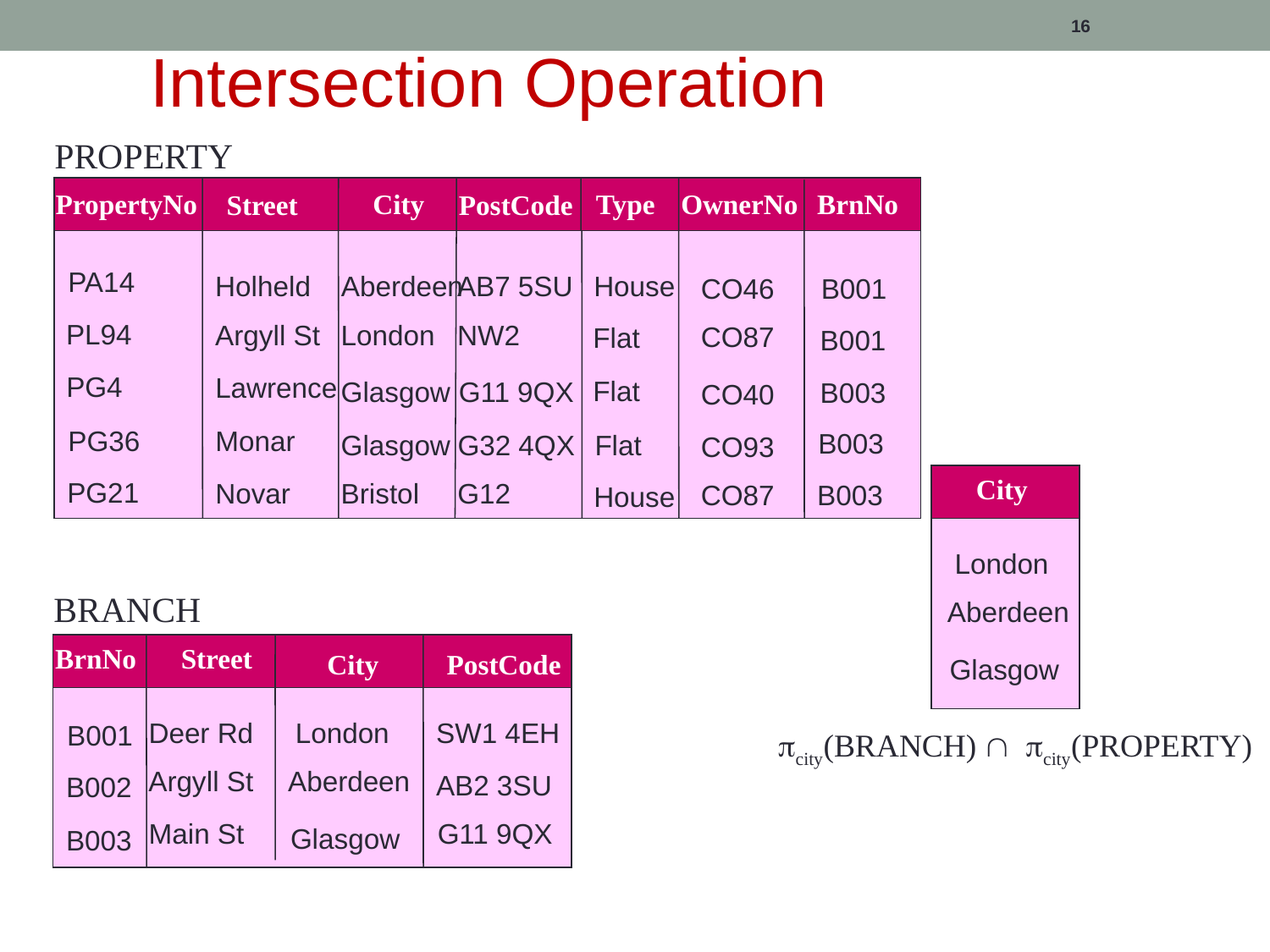

Intersection Operation
16
PROPERTY

PropertyNo
City
Type
OwnerNo
BrnNo

Street
PostCode

PA14
Holheld
Aberdeen
AB7 5SU
House
CO46
B001
PL94
Argyll St
London
NW2
CO87
Flat
B001
PG4
Lawrence
Flat
Glasgow
G11 9QX
B003
CO40
Monar
PG36
B003
Glasgow
G32 4QX
Flat
CO93

City
PG21
Novar
Bristol
G12
CO87
B003
House

London
BRANCH
Aberdeen
BrnNo

Street

City
PostCode
Glasgow

Deer Rd
London
SW1 4EH
B001
πcity(BRANCH) ∩  πcity(PROPERTY)
Argyll St
Aberdeen
AB2 3SU
B002
Main St
G11 9QX
Glasgow
B003